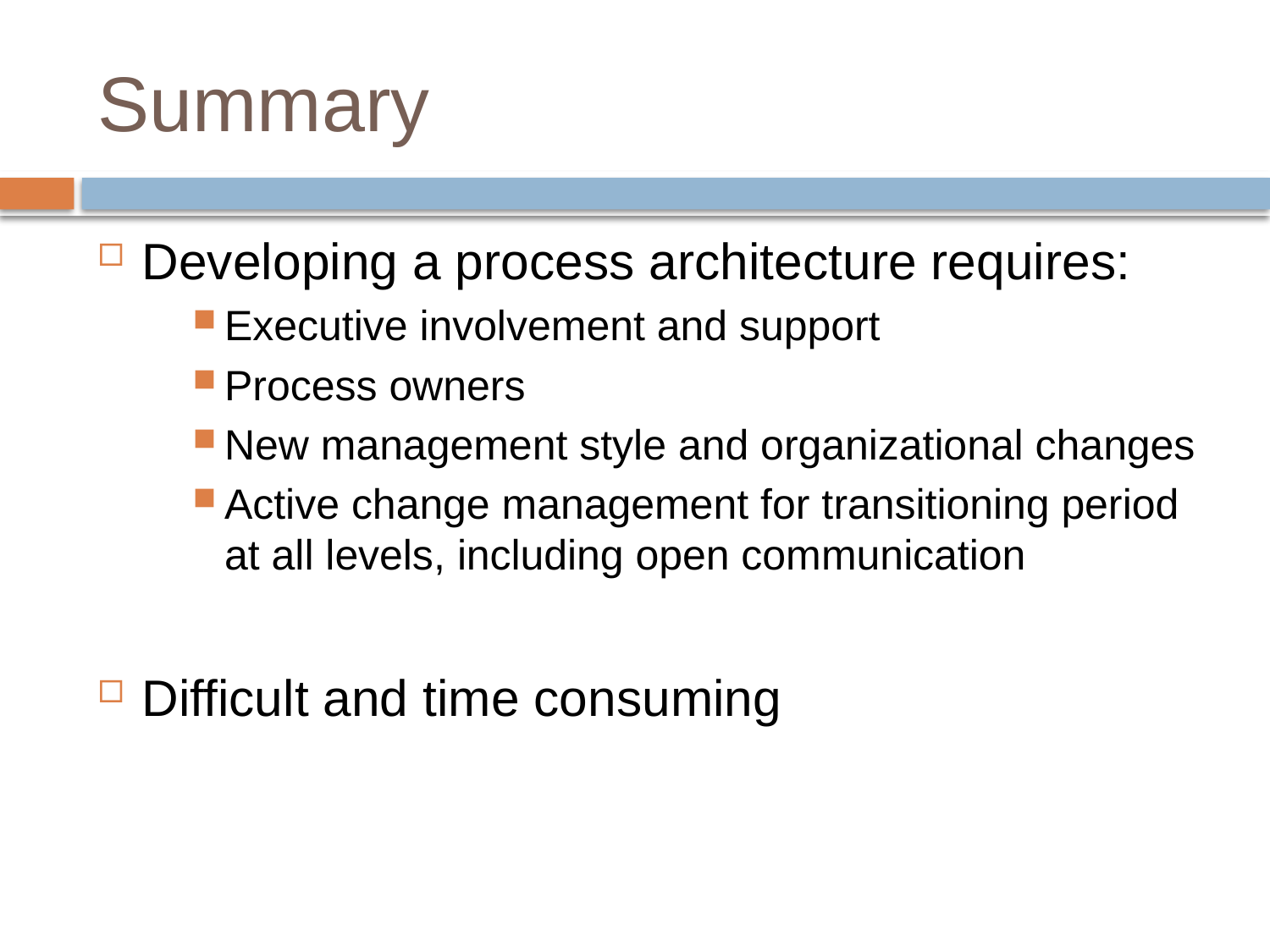

# Summary
Developing a process architecture requires:
Executive involvement and support
Process owners
New management style and organizational changes
Active change management for transitioning period at all levels, including open communication

Difficult and time consuming